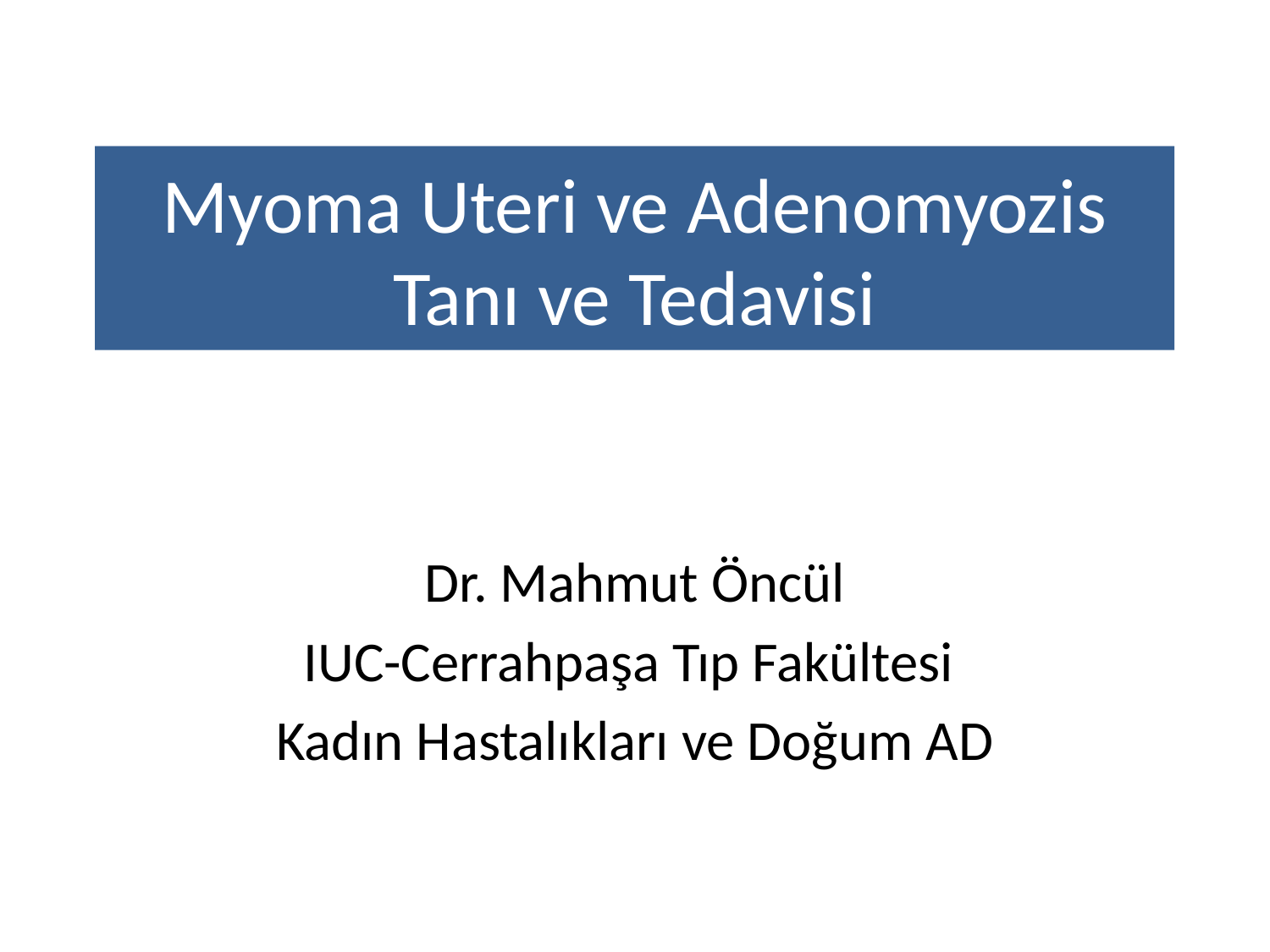

# Myoma Uteri ve Adenomyozis Tanı ve Tedavisi
Dr. Mahmut Öncül
IUC-Cerrahpaşa Tıp Fakültesi
Kadın Hastalıkları ve Doğum AD